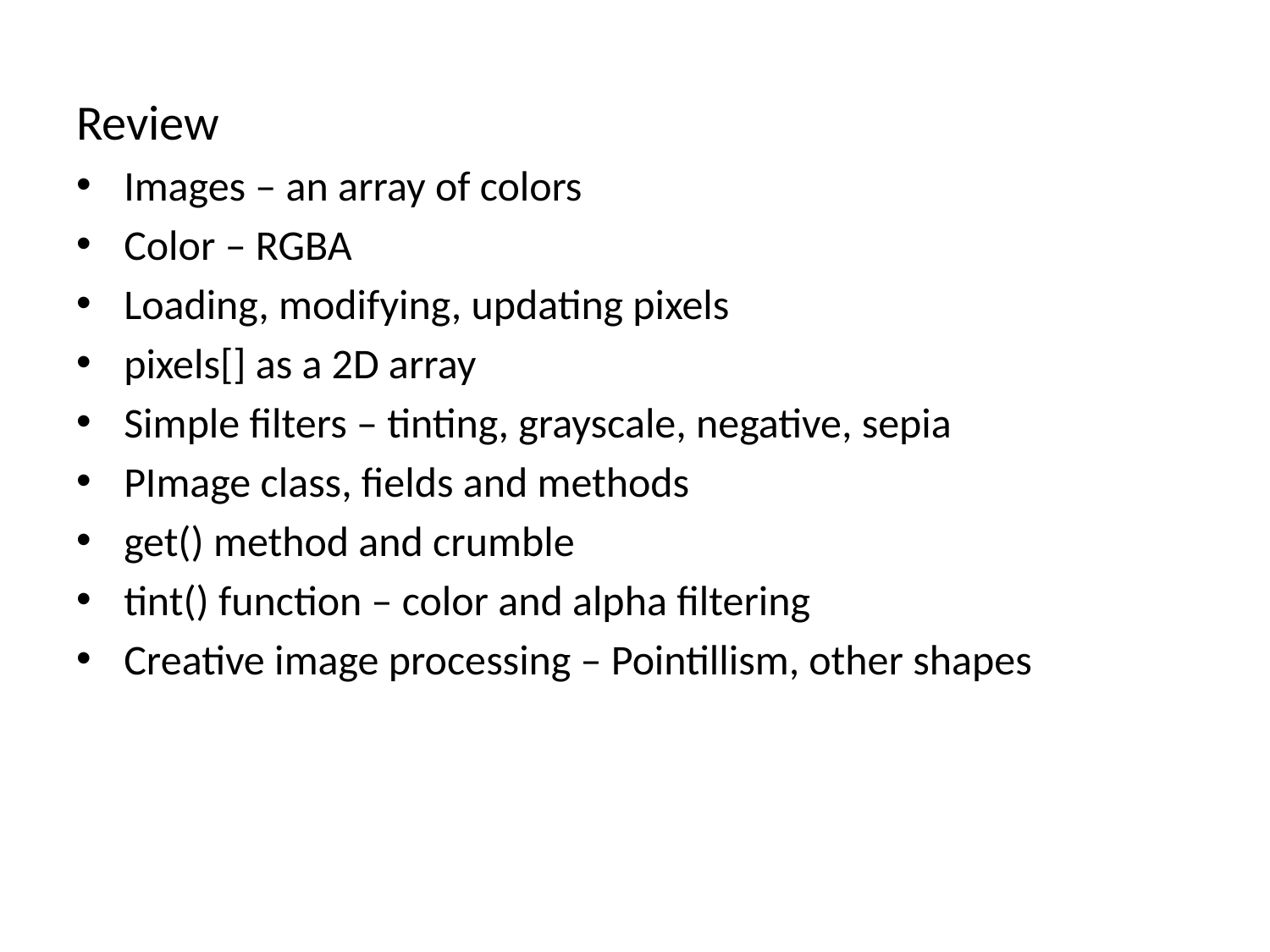

Review
Images – an array of colors
Color – RGBA
Loading, modifying, updating pixels
pixels[] as a 2D array
Simple filters – tinting, grayscale, negative, sepia
PImage class, fields and methods
get() method and crumble
tint() function – color and alpha filtering
Creative image processing – Pointillism, other shapes